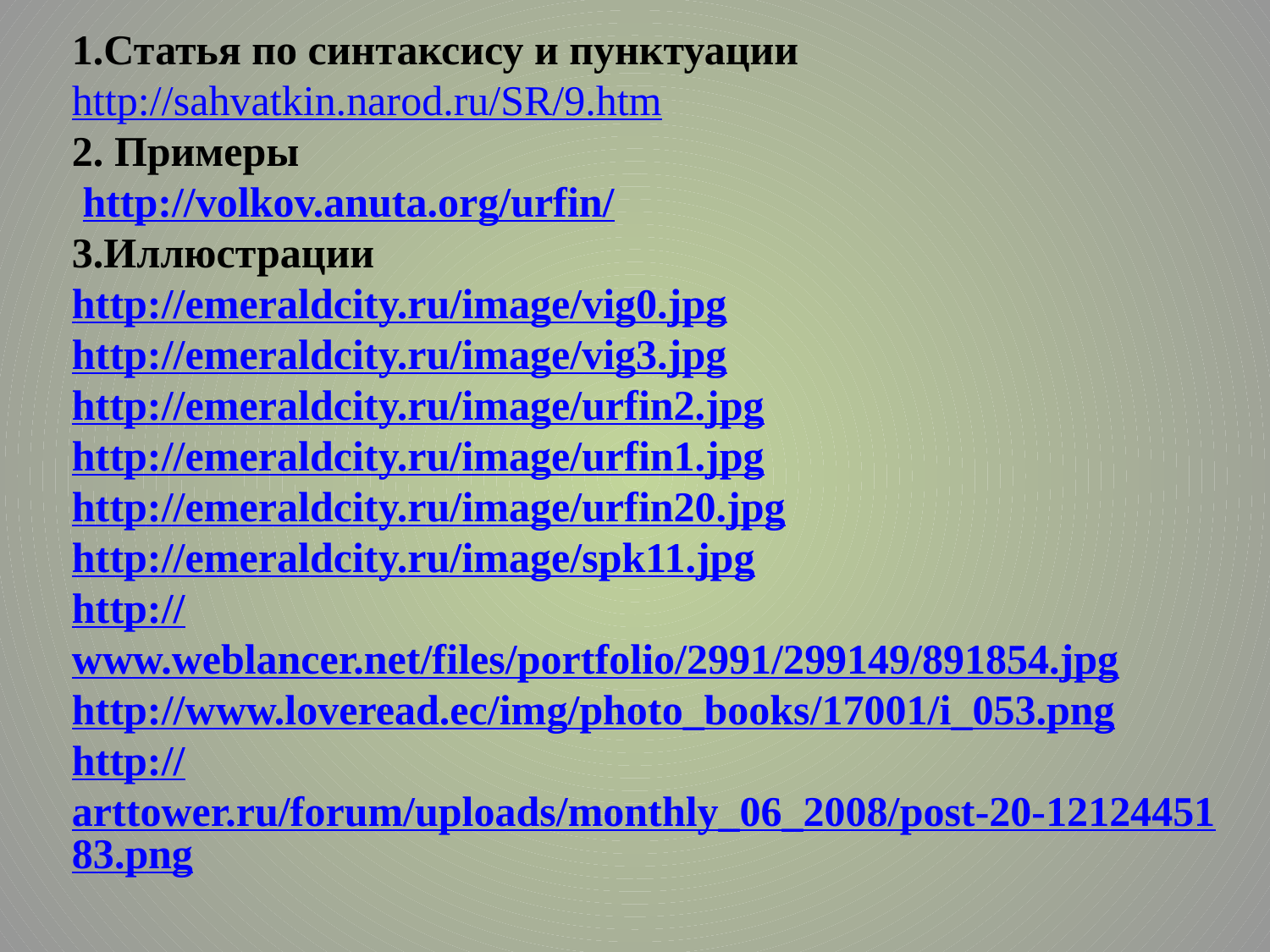

1.Статья по синтаксису и пунктуации
http://sahvatkin.narod.ru/SR/9.htm
2. Примеры
 http://volkov.anuta.org/urfin/
3.Иллюстрации
http://emeraldcity.ru/image/vig0.jpg
http://emeraldcity.ru/image/vig3.jpg
http://emeraldcity.ru/image/urfin2.jpg
http://emeraldcity.ru/image/urfin1.jpg
http://emeraldcity.ru/image/urfin20.jpg
http://emeraldcity.ru/image/spk11.jpg
http://www.weblancer.net/files/portfolio/2991/299149/891854.jpg
http://www.loveread.ec/img/photo_books/17001/i_053.png
http://arttower.ru/forum/uploads/monthly_06_2008/post-20-1212445183.png